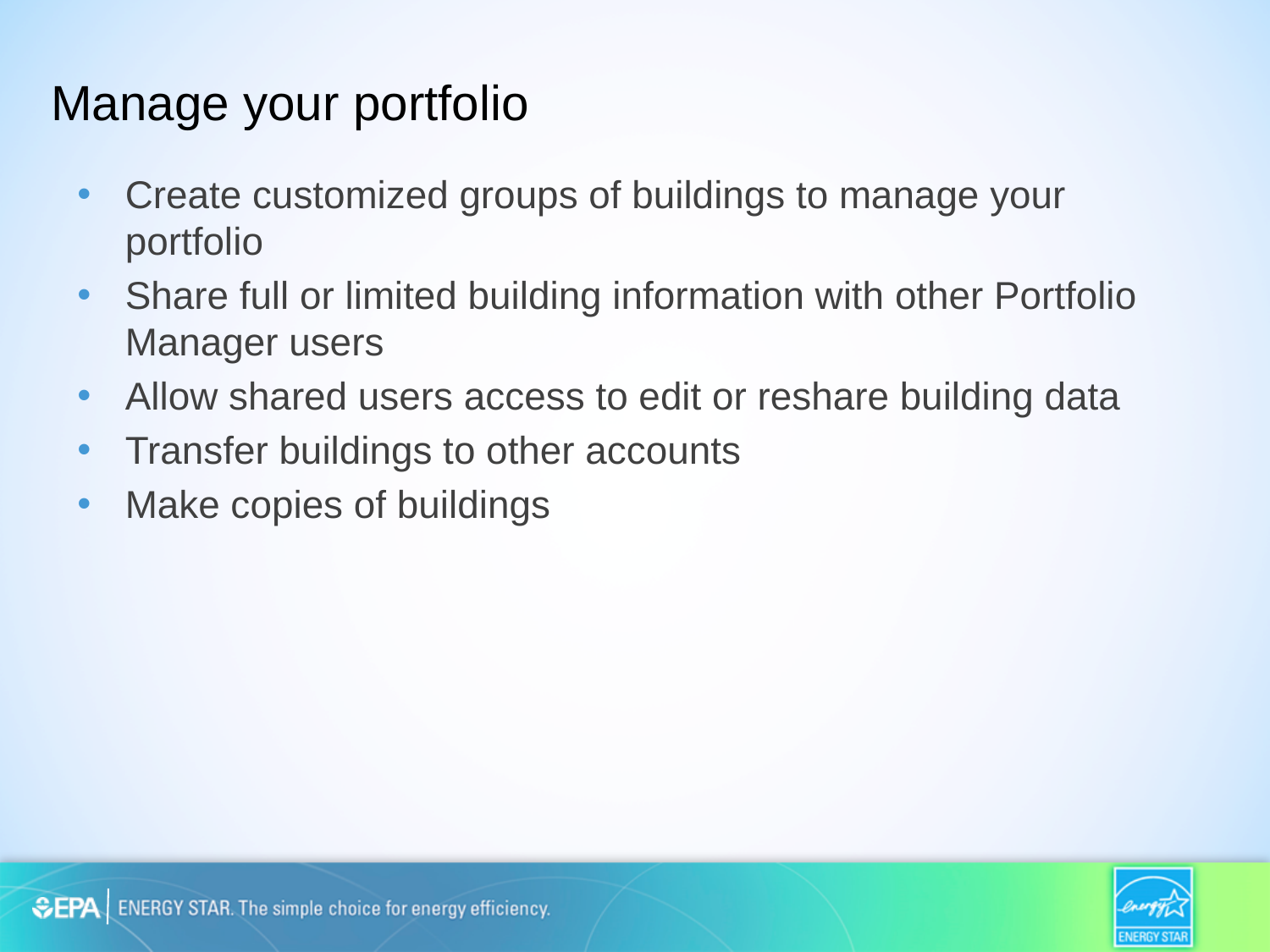

# Manage your portfolio

Create customized groups of buildings to manage your portfolio
Share full or limited building information with other Portfolio Manager users
Allow shared users access to edit or reshare building data
Transfer buildings to other accounts
Make copies of buildings